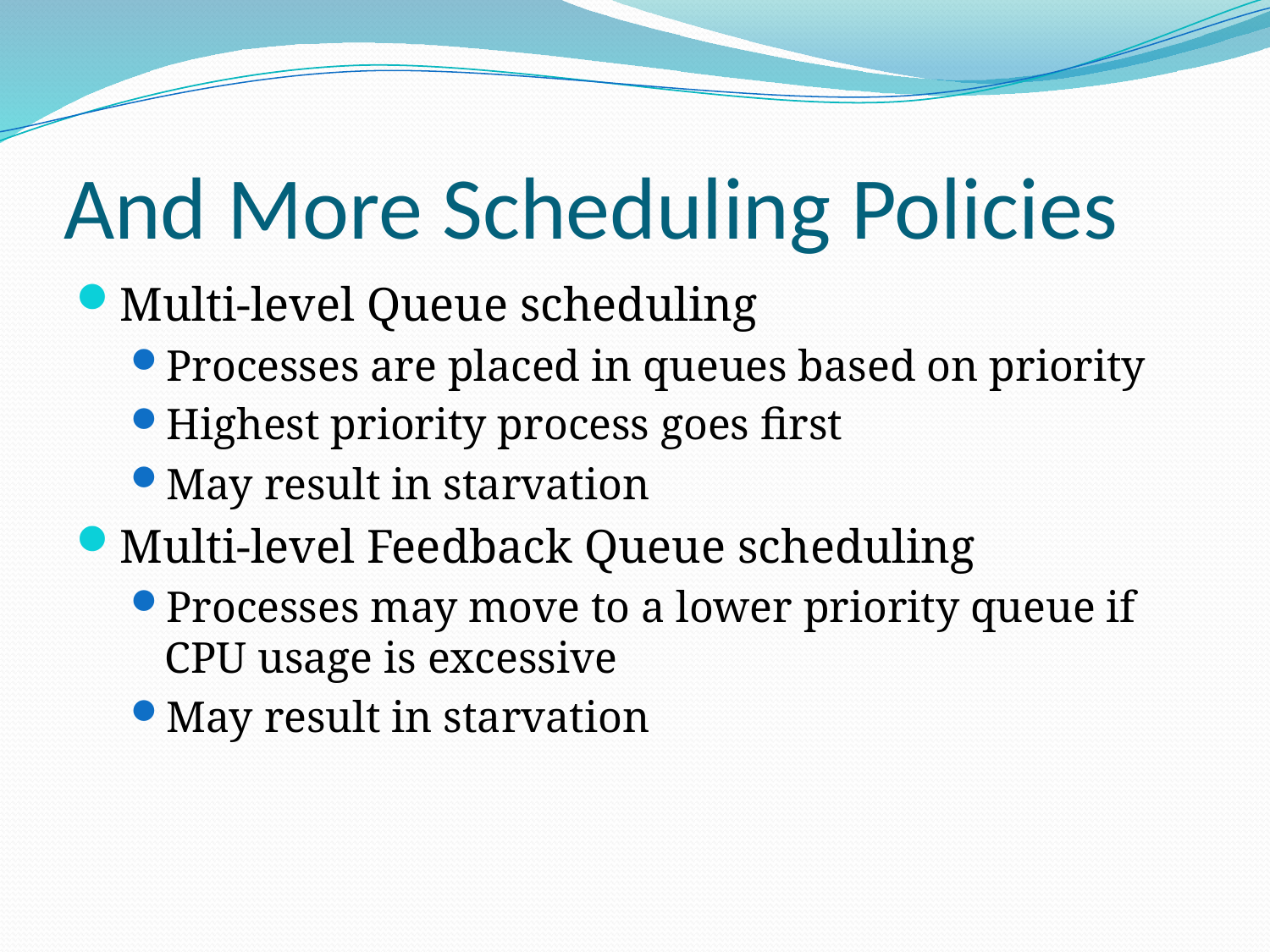

# And More Scheduling Policies
Multi-level Queue scheduling
Processes are placed in queues based on priority
Highest priority process goes first
May result in starvation
Multi-level Feedback Queue scheduling
Processes may move to a lower priority queue if CPU usage is excessive
May result in starvation